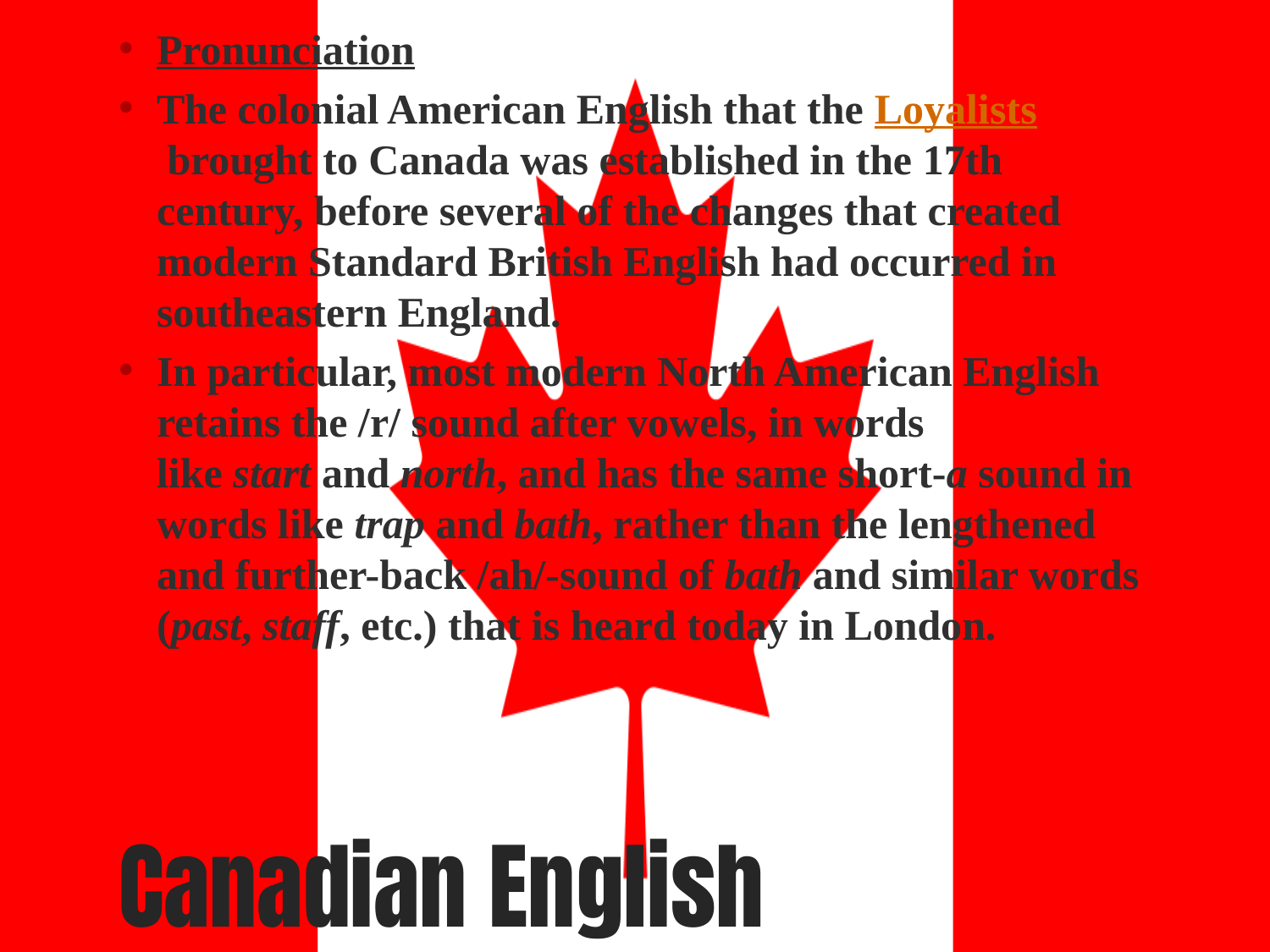

Pronunciation
The colonial American English that the Loyalists brought to Canada was established in the 17th century, before several of the changes that created modern Standard British English had occurred in southeastern England.
In particular, most modern North American English retains the /r/ sound after vowels, in words like start and north, and has the same short-a sound in words like trap and bath, rather than the lengthened and further-back /ah/-sound of bath and similar words (past, staff, etc.) that is heard today in London.

# Canadian English